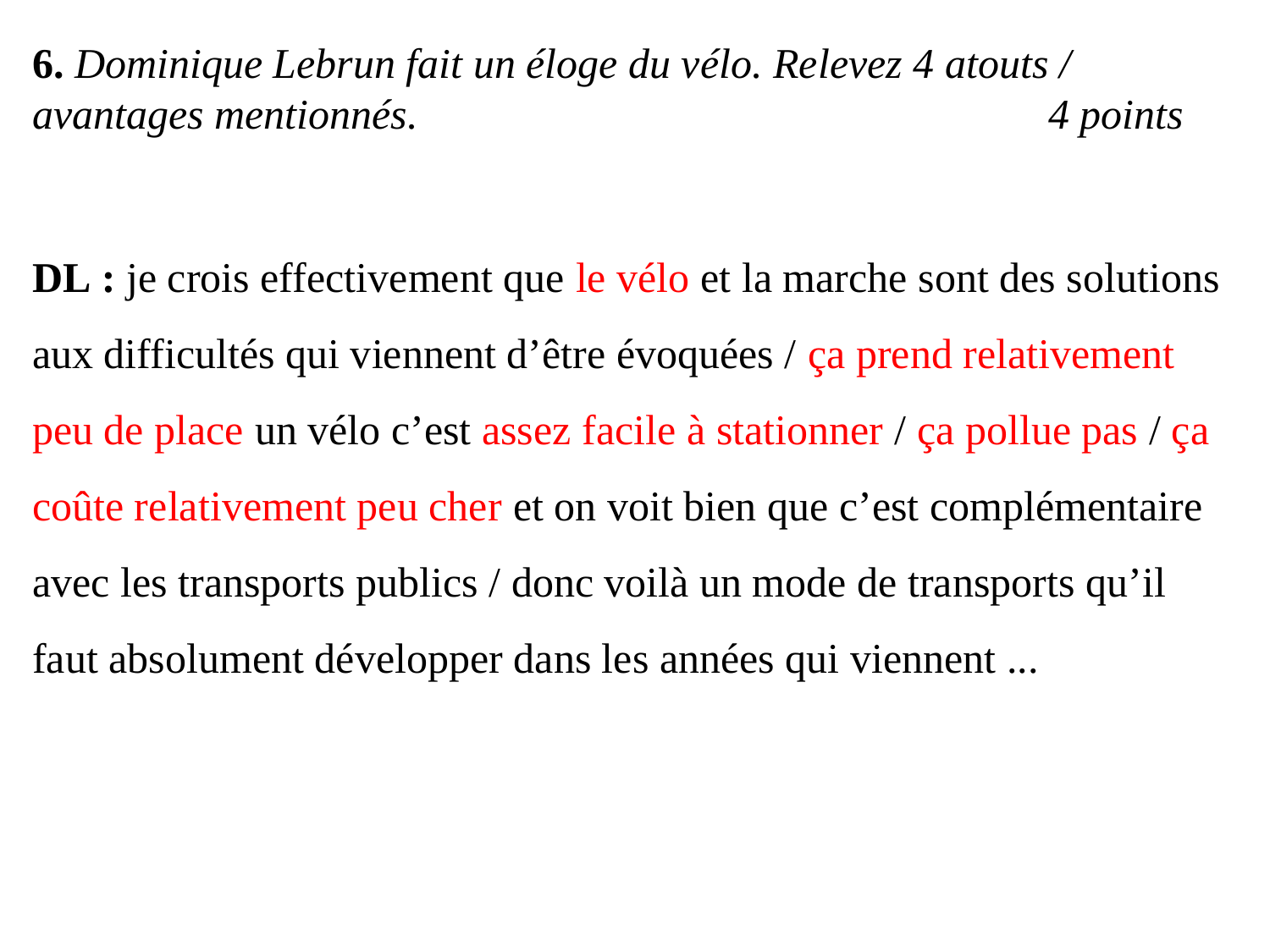

6. Dominique Lebrun fait un éloge du vélo. Relevez 4 atouts / avantages mentionnés.					4 points

DL : je crois effectivement que le vélo et la marche sont des solutions aux difficultés qui viennent d’être évoquées / ça prend relativement peu de place un vélo c’est assez facile à stationner / ça pollue pas / ça coûte relativement peu cher et on voit bien que c’est complémentaire avec les transports publics / donc voilà un mode de transports qu’il faut absolument développer dans les années qui viennent ...